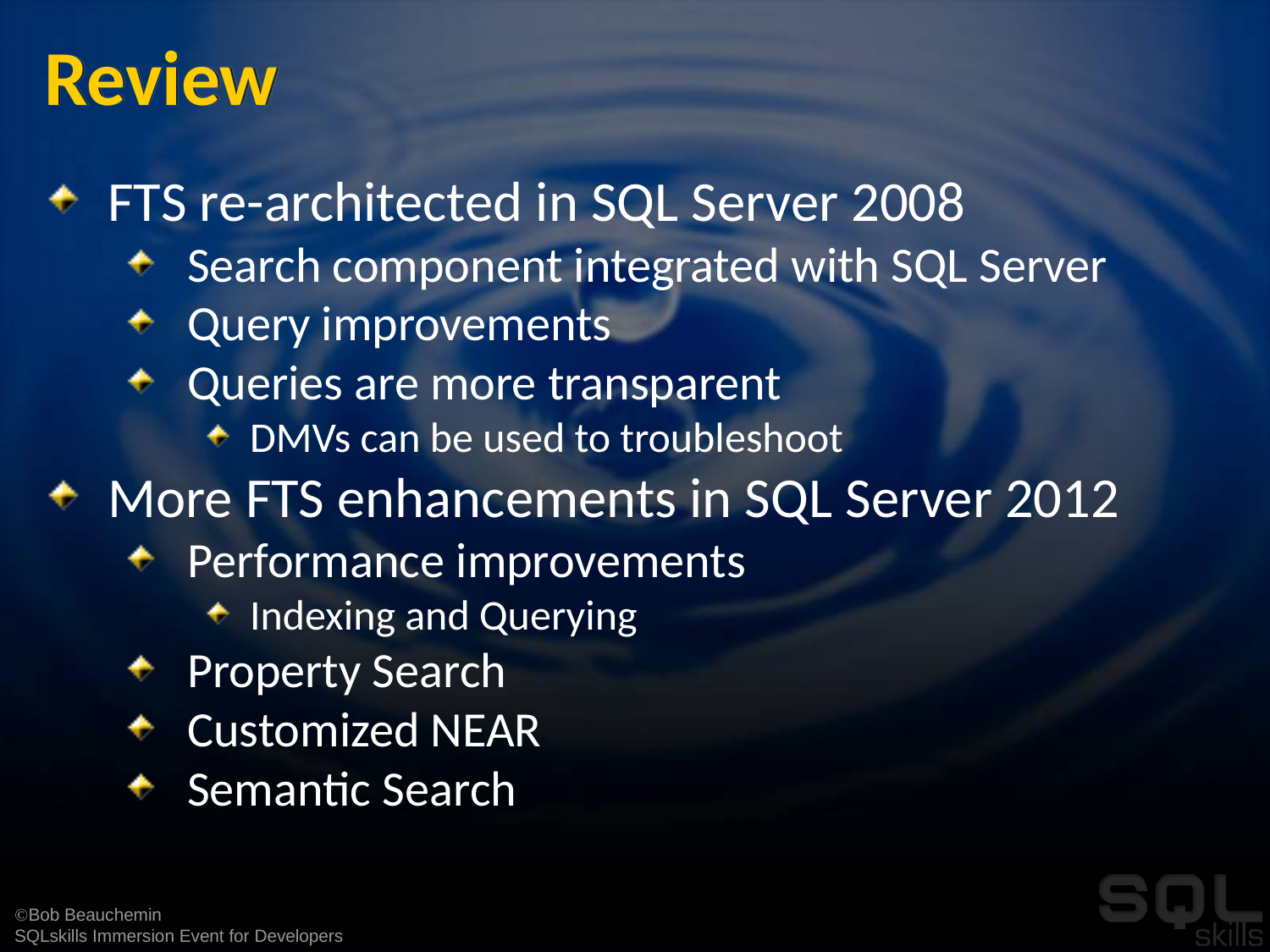

# Review
FTS re-architected in SQL Server 2008
Search component integrated with SQL Server
Query improvements
Queries are more transparent
DMVs can be used to troubleshoot
More FTS enhancements in SQL Server 2012
Performance improvements
Indexing and Querying
Property Search
Customized NEAR
Semantic Search